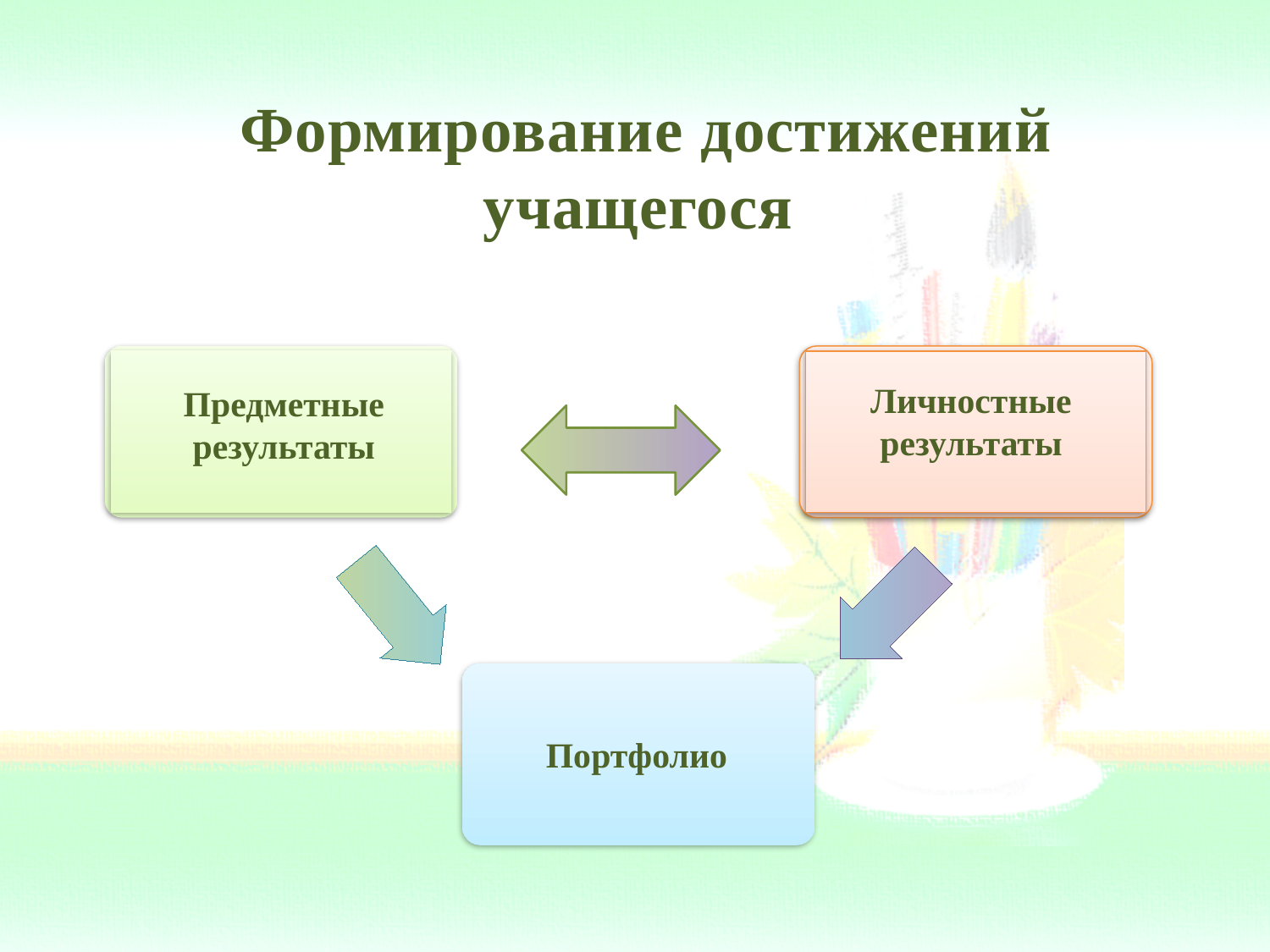

# Формирование достижений учащегося

Личностные
результаты
Предметные результаты

Портфолио